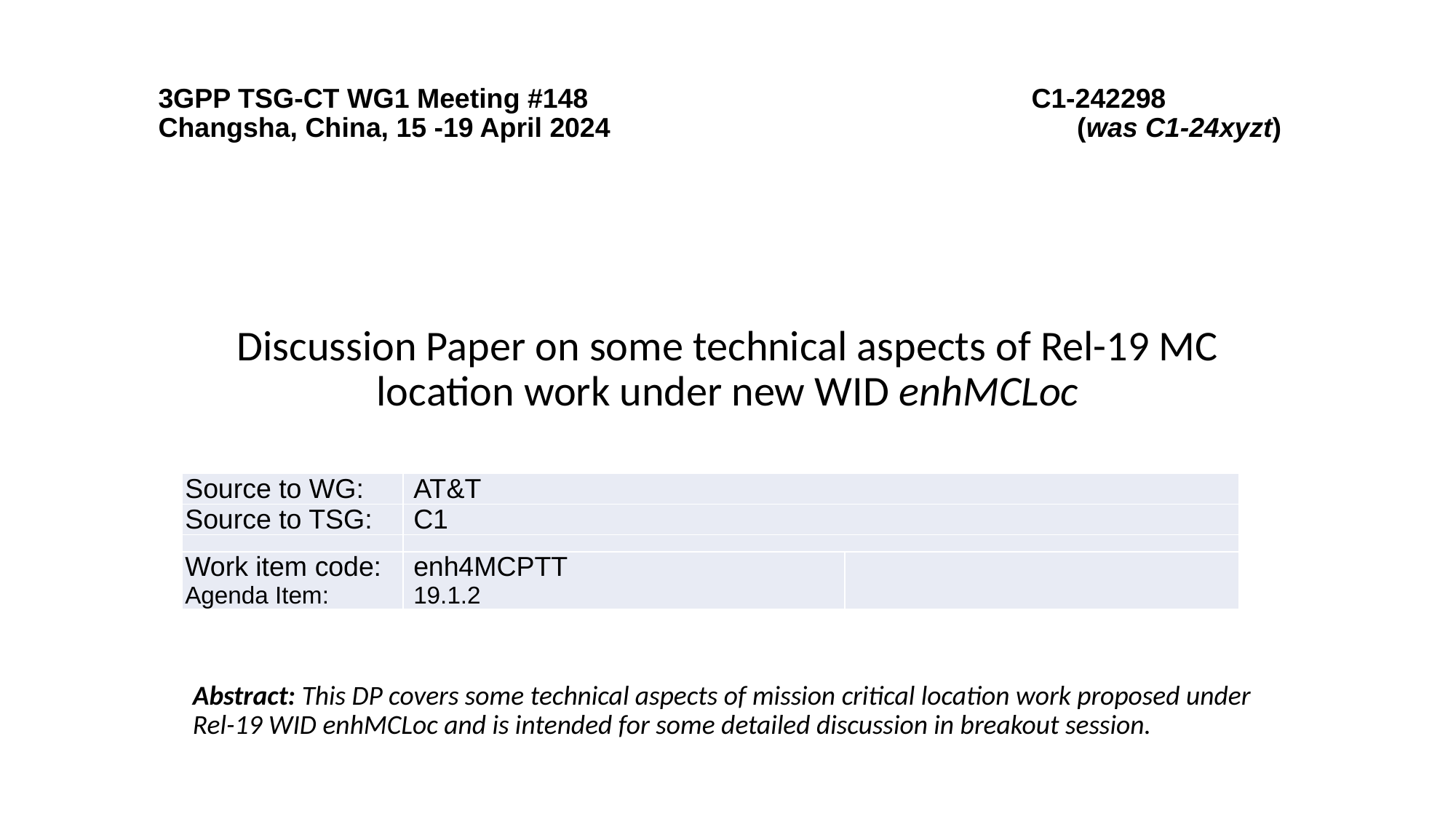

3GPP TSG-CT WG1 Meeting #148					C1-242298
Changsha, China, 15 -19 April 2024				      (was C1-24xyzt)

# Discussion Paper on some technical aspects of Rel-19 MC location work under new WID enhMCLoc

Abstract: This DP covers some technical aspects of mission critical location work proposed under Rel-19 WID enhMCLoc and is intended for some detailed discussion in breakout session.
| Source to WG: | AT&T |  |
| --- | --- | --- |
| Source to TSG: | C1 |  |
|  |  |  |
| Work item code: Agenda Item: | enh4MCPTT 19.1.2 |  |